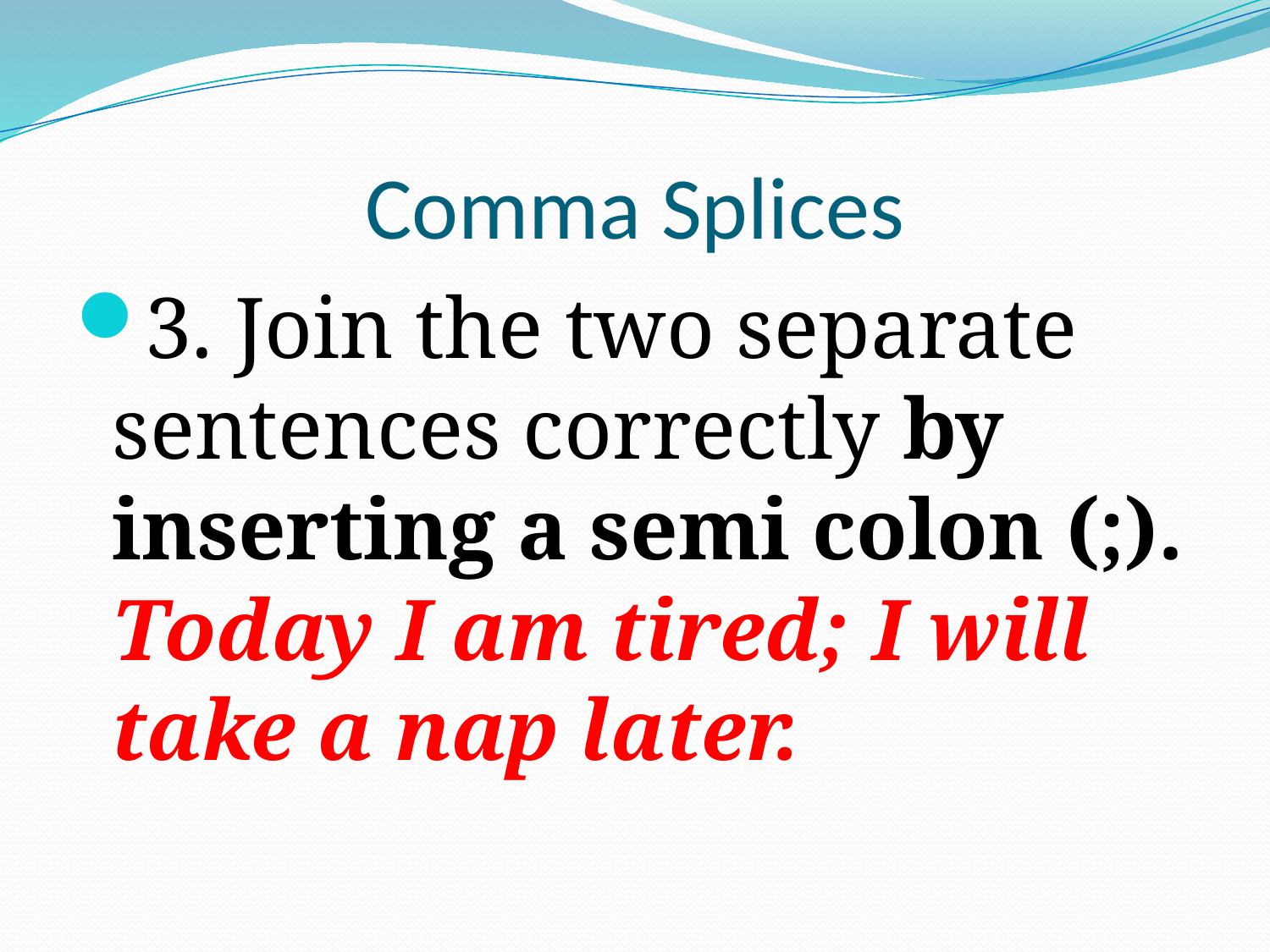

# Comma Splices
3. Join the two separate sentences correctly by inserting a semi colon (;).
Today I am tired; I will take a nap later.